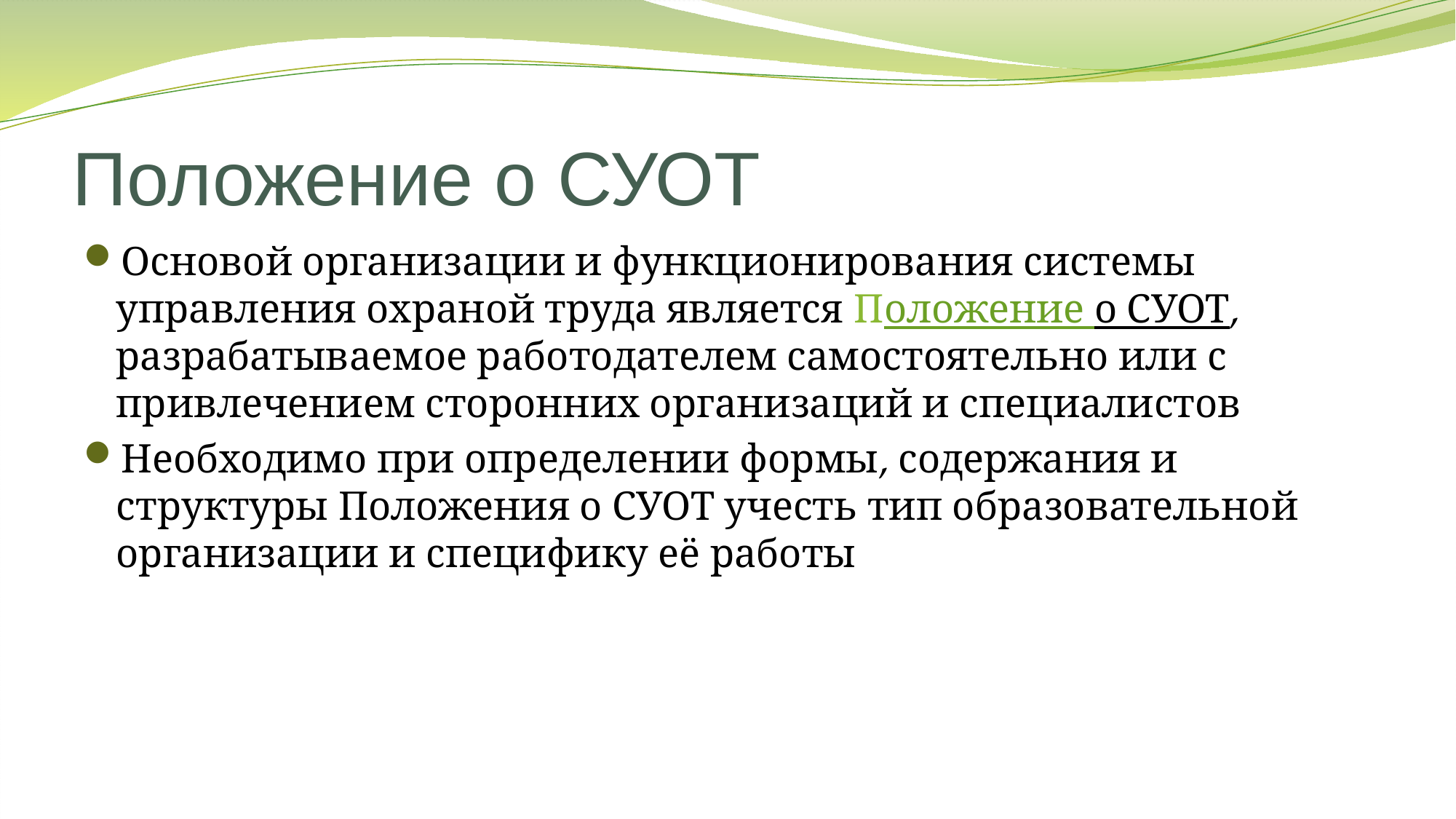

# Положение о СУОТ
Основой организации и функционирования системы управления охраной труда является Положение о СУОТ, разрабатываемое работодателем самостоятельно или с привлечением сторонних организаций и специалистов
Необходимо при определении формы, содержания и структуры Положения о СУОТ учесть тип образовательной организации и специфику её работы